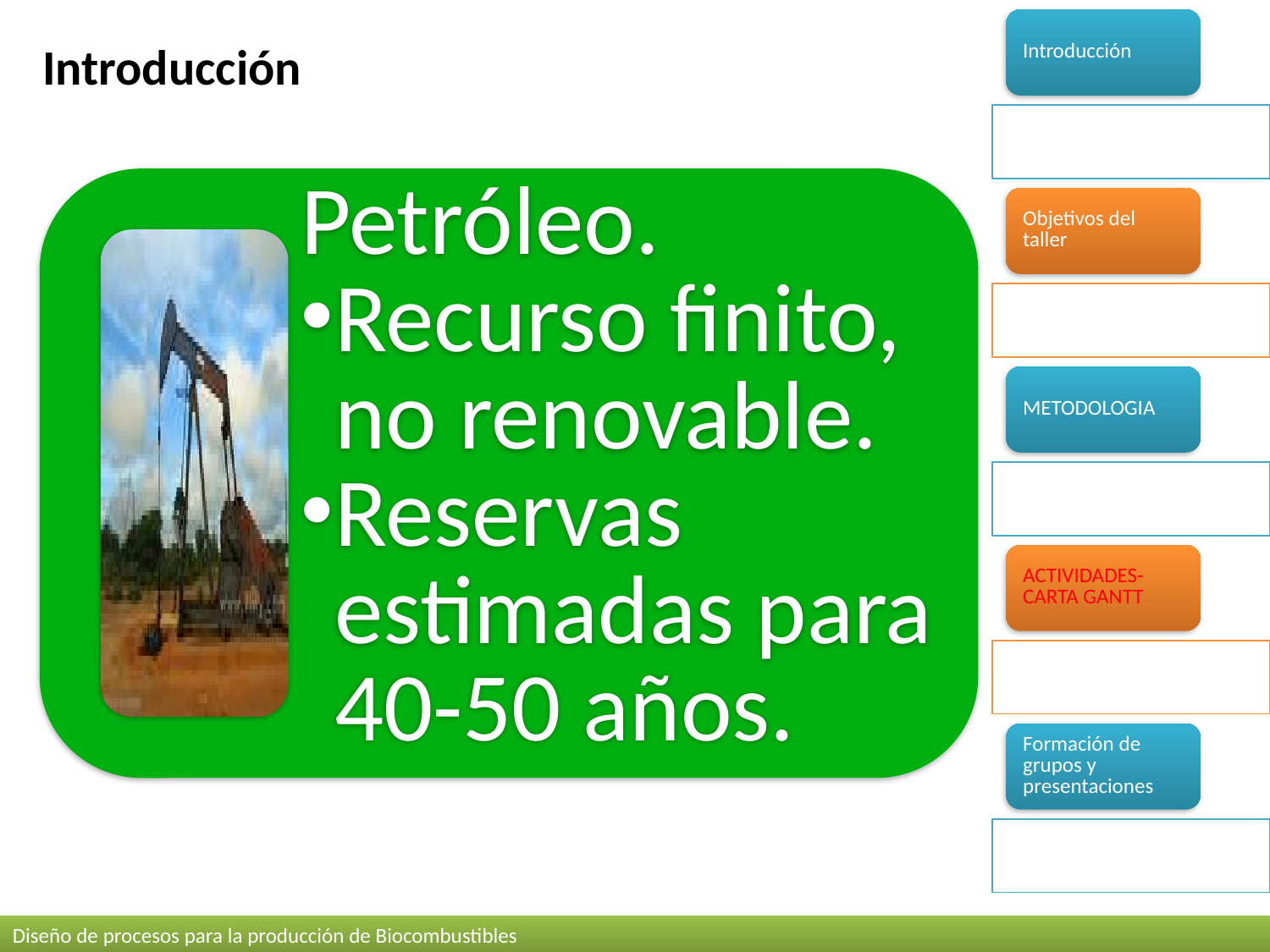

Introducción
Objetivos del taller
ACTIVIDADES-CARTA GANTT
METODOLOGIA
Formación de grupos y presentaciones
Introducción

Reservas estimadas para 40-50 años.
Recurso finito, no renovable.
Petróleo.

Diseño de procesos para la producción de Biocombustibles